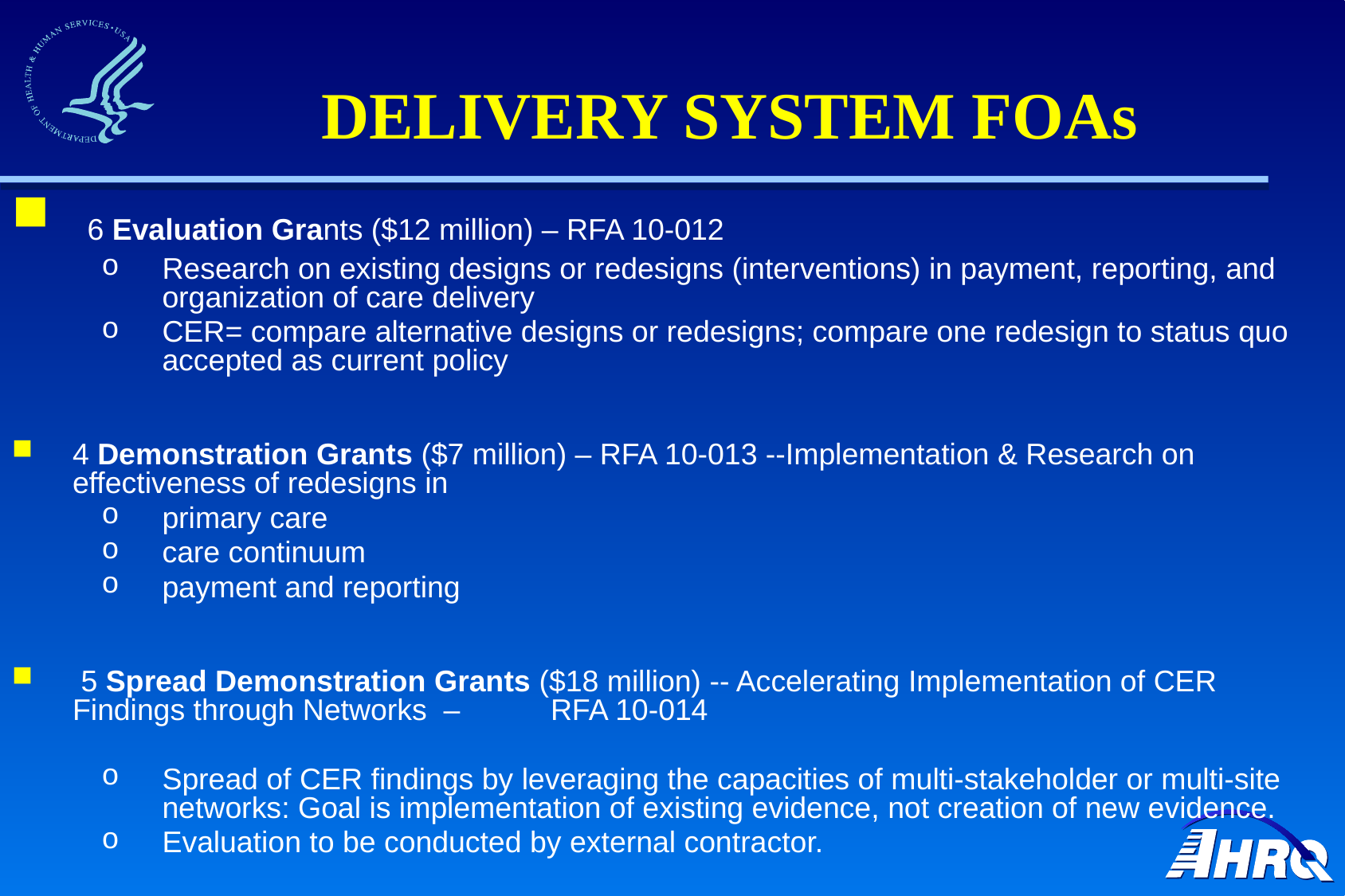

# DELIVERY SYSTEM FOAs
 6 Evaluation Grants ($12 million) – RFA 10-012
Research on existing designs or redesigns (interventions) in payment, reporting, and organization of care delivery
CER= compare alternative designs or redesigns; compare one redesign to status quo accepted as current policy

4 Demonstration Grants ($7 million) – RFA 10-013 --Implementation & Research on effectiveness of redesigns in
primary care
care continuum
payment and reporting

 5 Spread Demonstration Grants ($18 million) -- Accelerating Implementation of CER Findings through Networks  – 	RFA 10-014

Spread of CER findings by leveraging the capacities of multi-stakeholder or multi-site  networks: Goal is implementation of existing evidence, not creation of new evidence.
Evaluation to be conducted by external contractor.